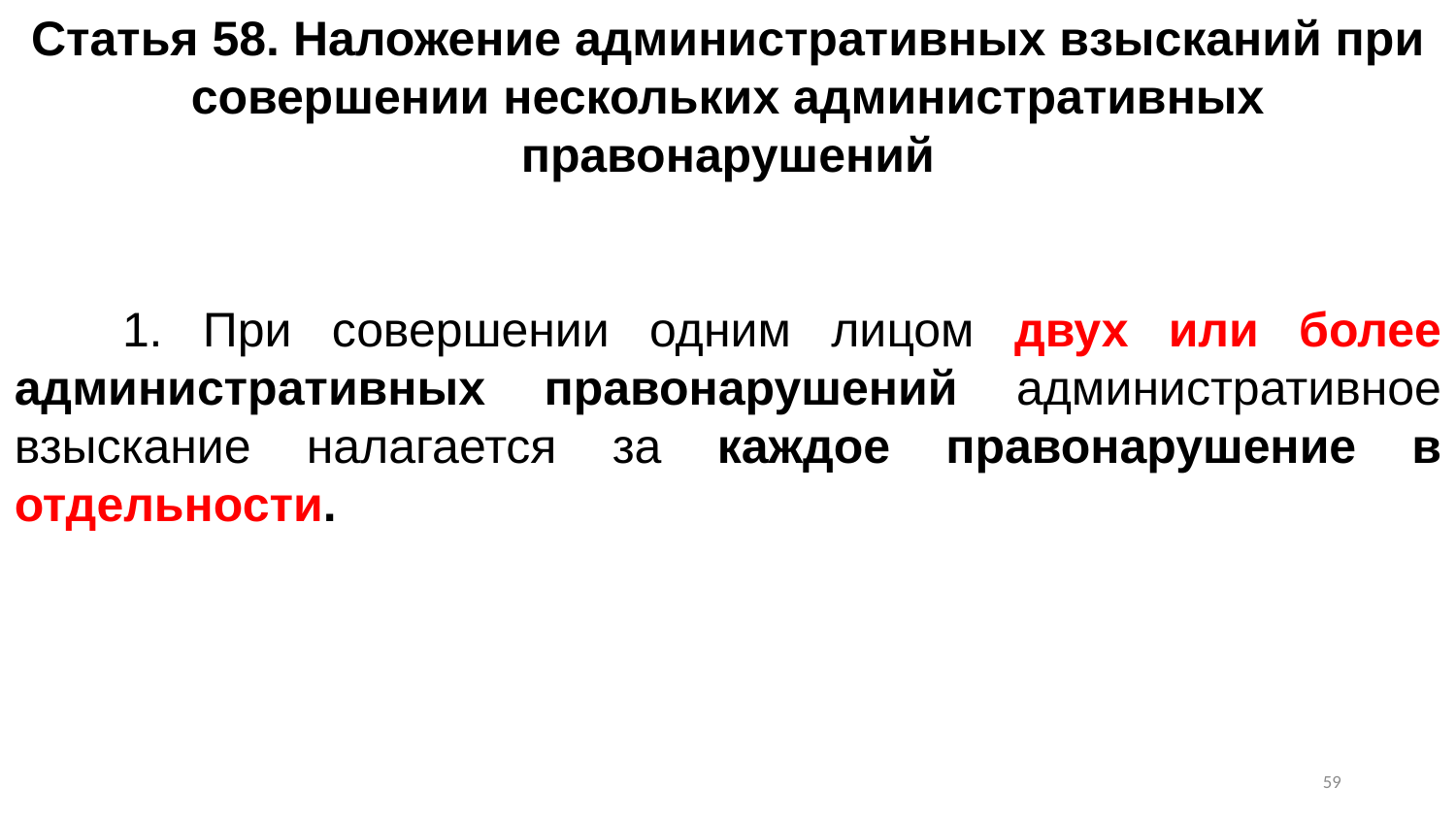

Статья 58. Наложение административных взысканий при совершении нескольких административных правонарушений

      1. При совершении одним лицом двух или более административных правонарушений административное взыскание налагается за каждое правонарушение в отдельности.
59